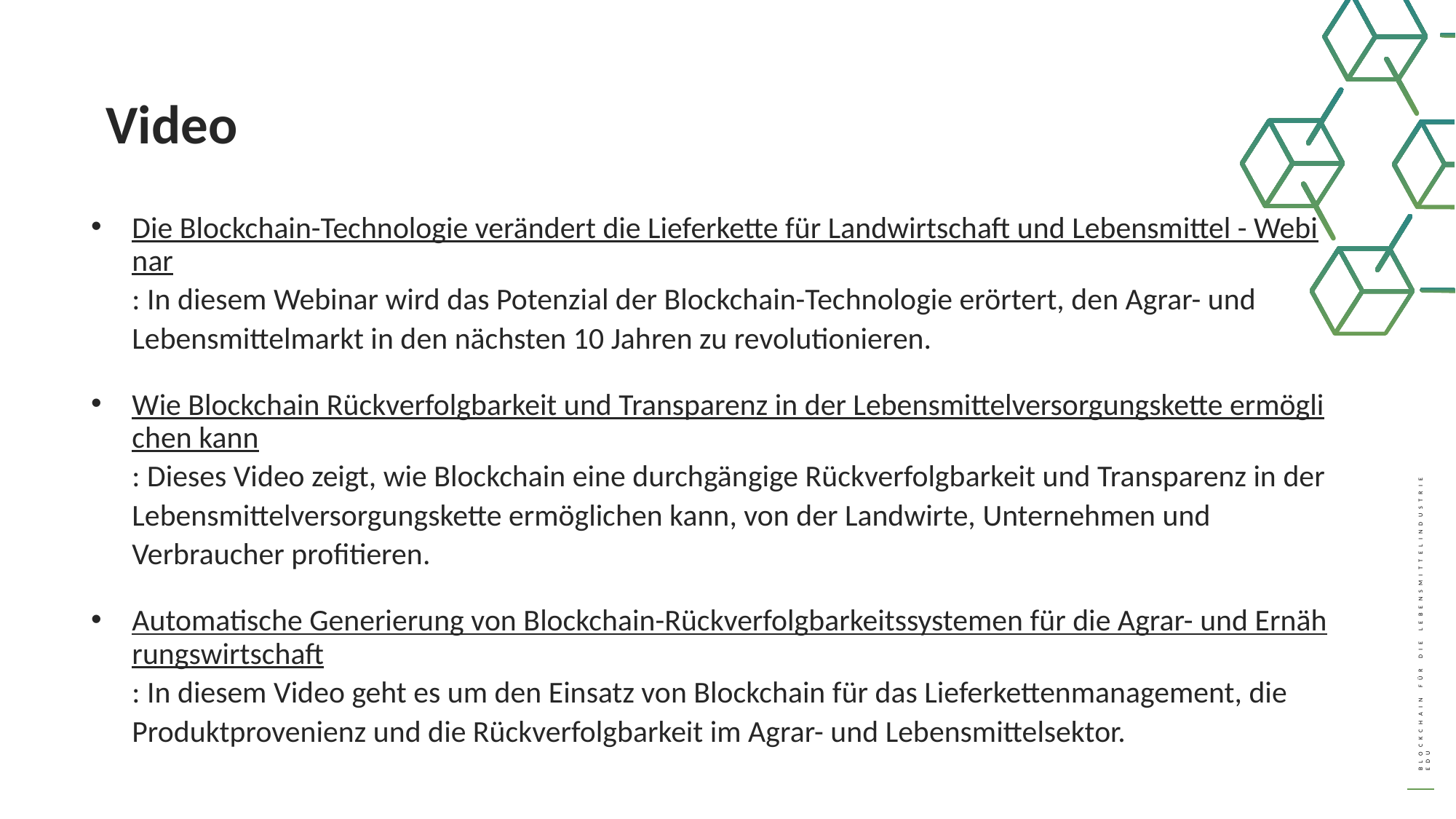

Video
Die Blockchain-Technologie verändert die Lieferkette für Landwirtschaft und Lebensmittel - Webinar: In diesem Webinar wird das Potenzial der Blockchain-Technologie erörtert, den Agrar- und Lebensmittelmarkt in den nächsten 10 Jahren zu revolutionieren.
Wie Blockchain Rückverfolgbarkeit und Transparenz in der Lebensmittelversorgungskette ermöglichen kann: Dieses Video zeigt, wie Blockchain eine durchgängige Rückverfolgbarkeit und Transparenz in der Lebensmittelversorgungskette ermöglichen kann, von der Landwirte, Unternehmen und Verbraucher profitieren.
Automatische Generierung von Blockchain-Rückverfolgbarkeitssystemen für die Agrar- und Ernährungswirtschaft: In diesem Video geht es um den Einsatz von Blockchain für das Lieferkettenmanagement, die Produktprovenienz und die Rückverfolgbarkeit im Agrar- und Lebensmittelsektor.